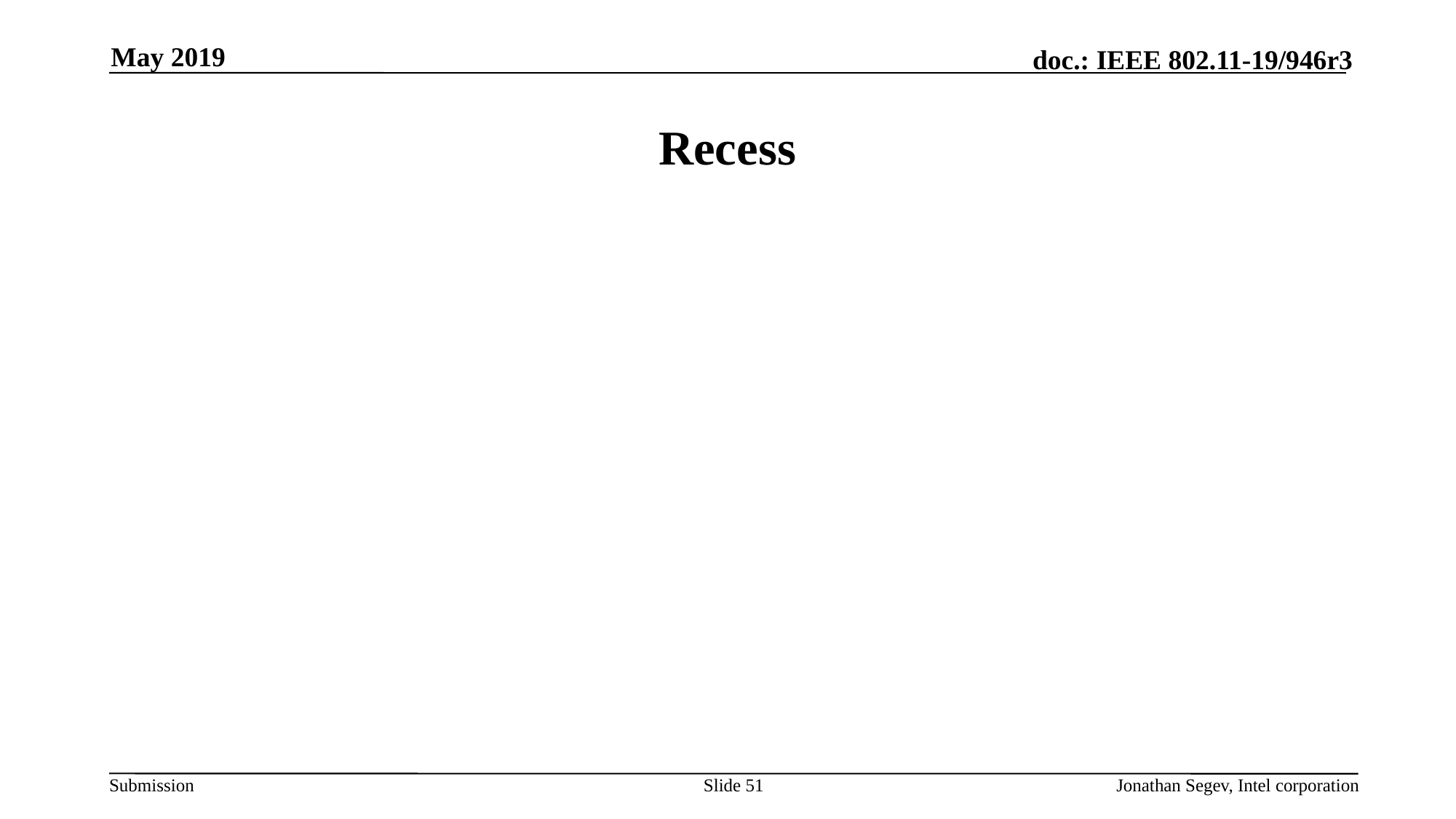

May 2019
# Recess

Slide 51
Jonathan Segev, Intel corporation